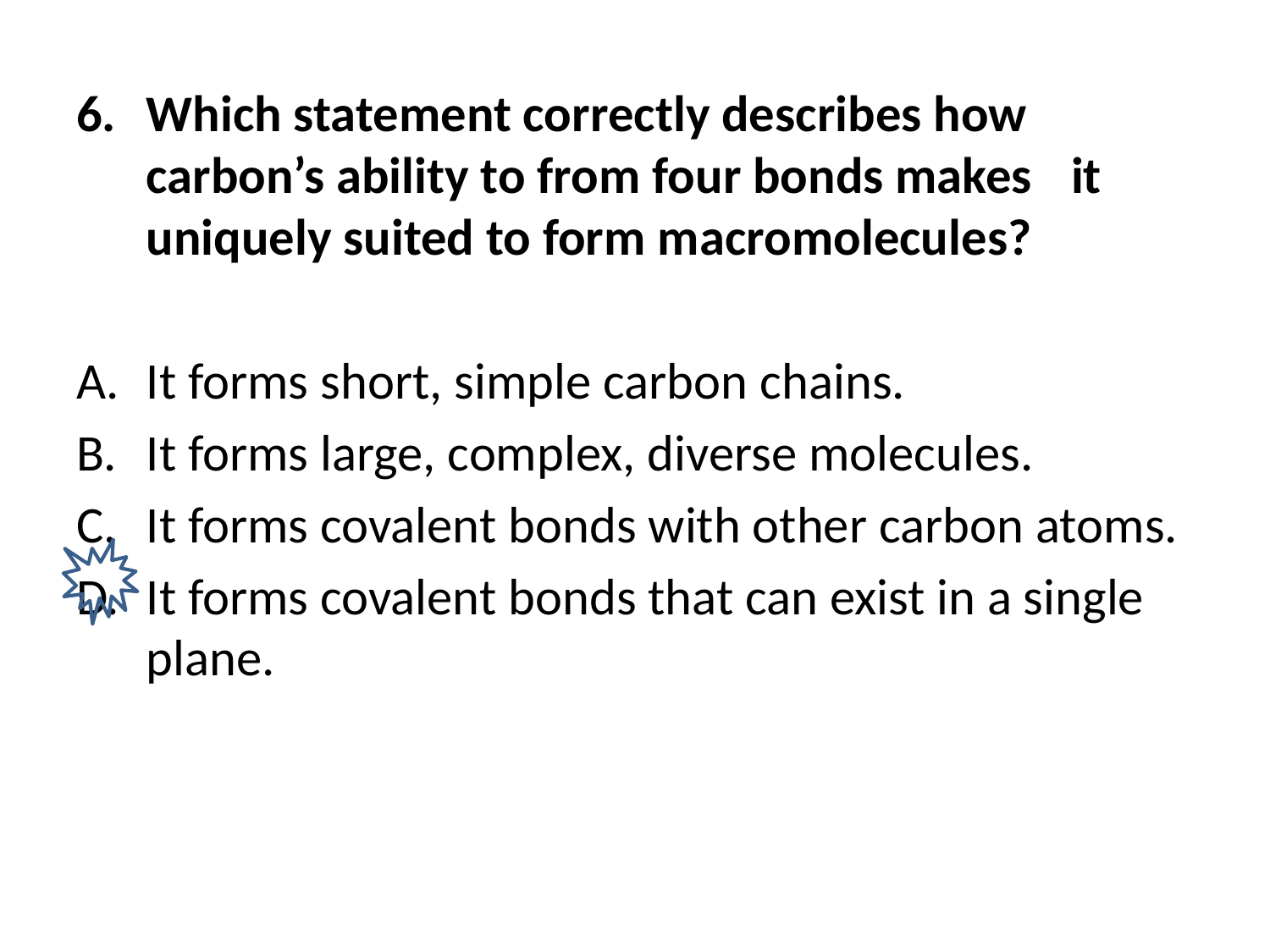

Which statement correctly describes how 	carbon’s ability to from four bonds makes 	it uniquely suited to form macromolecules?

It forms short, simple carbon chains.
It forms large, complex, diverse molecules.
It forms covalent bonds with other carbon atoms.
It forms covalent bonds that can exist in a single plane.